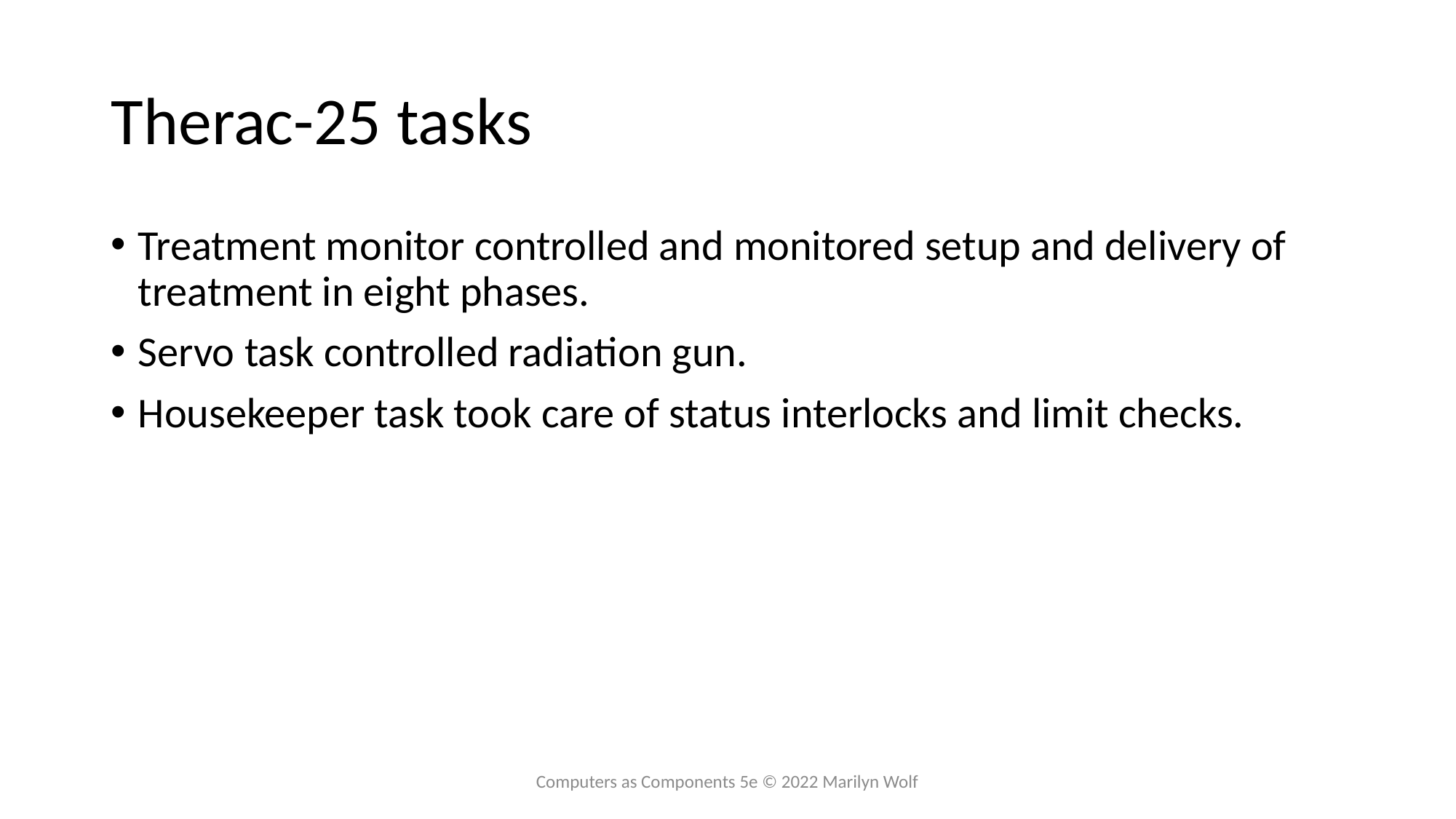

# Therac-25 tasks
Treatment monitor controlled and monitored setup and delivery of treatment in eight phases.
Servo task controlled radiation gun.
Housekeeper task took care of status interlocks and limit checks.
Computers as Components 5e © 2022 Marilyn Wolf